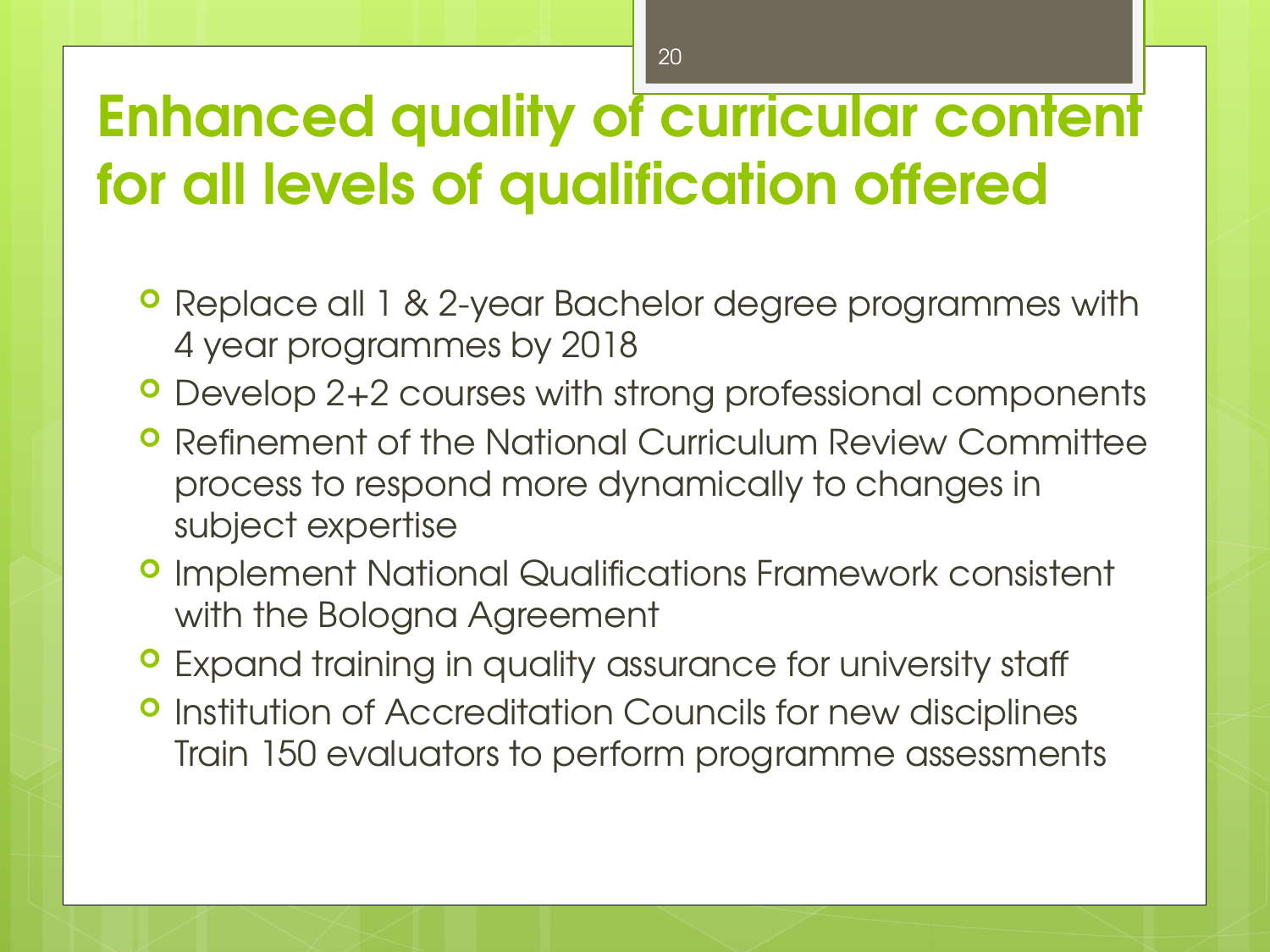

20
# Enhanced quality of curricular content for all levels of qualification offered
Replace all 1 & 2-year Bachelor degree programmes with 4 year programmes by 2018
Develop 2+2 courses with strong professional components
Refinement of the National Curriculum Review Committee process to respond more dynamically to changes in subject expertise
Implement National Qualifications Framework consistent with the Bologna Agreement
Expand training in quality assurance for university staff
Institution of Accreditation Councils for new disciplines
Train 150 evaluators to perform programme assessments